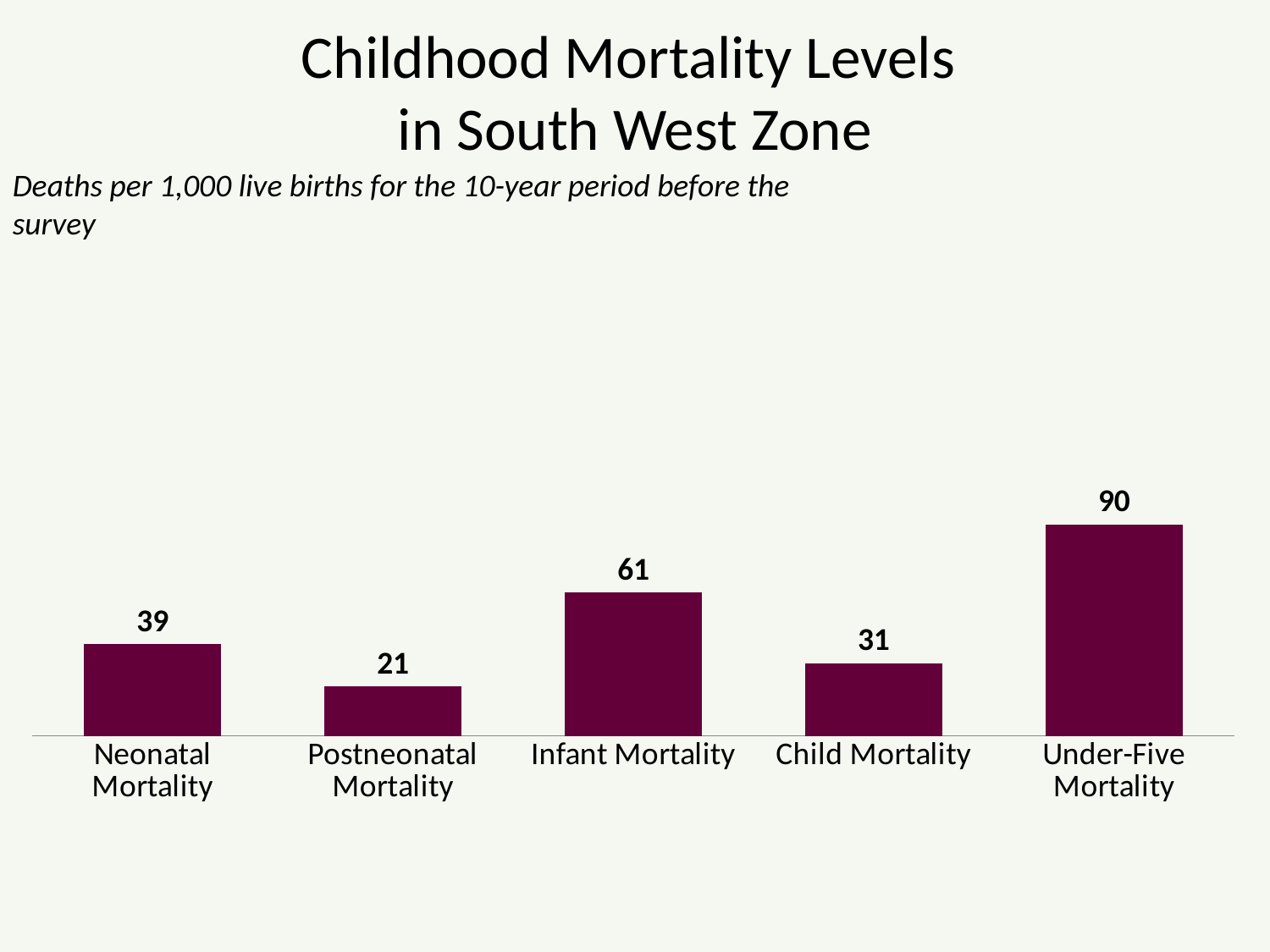

# Childhood Mortality Levels in South West Zone
Deaths per 1,000 live births for the 10-year period before the survey

### Chart

| Category | South West |
|---|---|
| Neonatal Mortality | 39.0 |
| Postneonatal Mortality | 21.0 |
| Infant Mortality | 61.0 |
| Child Mortality | 31.0 |
| Under-Five Mortality | 90.0 |